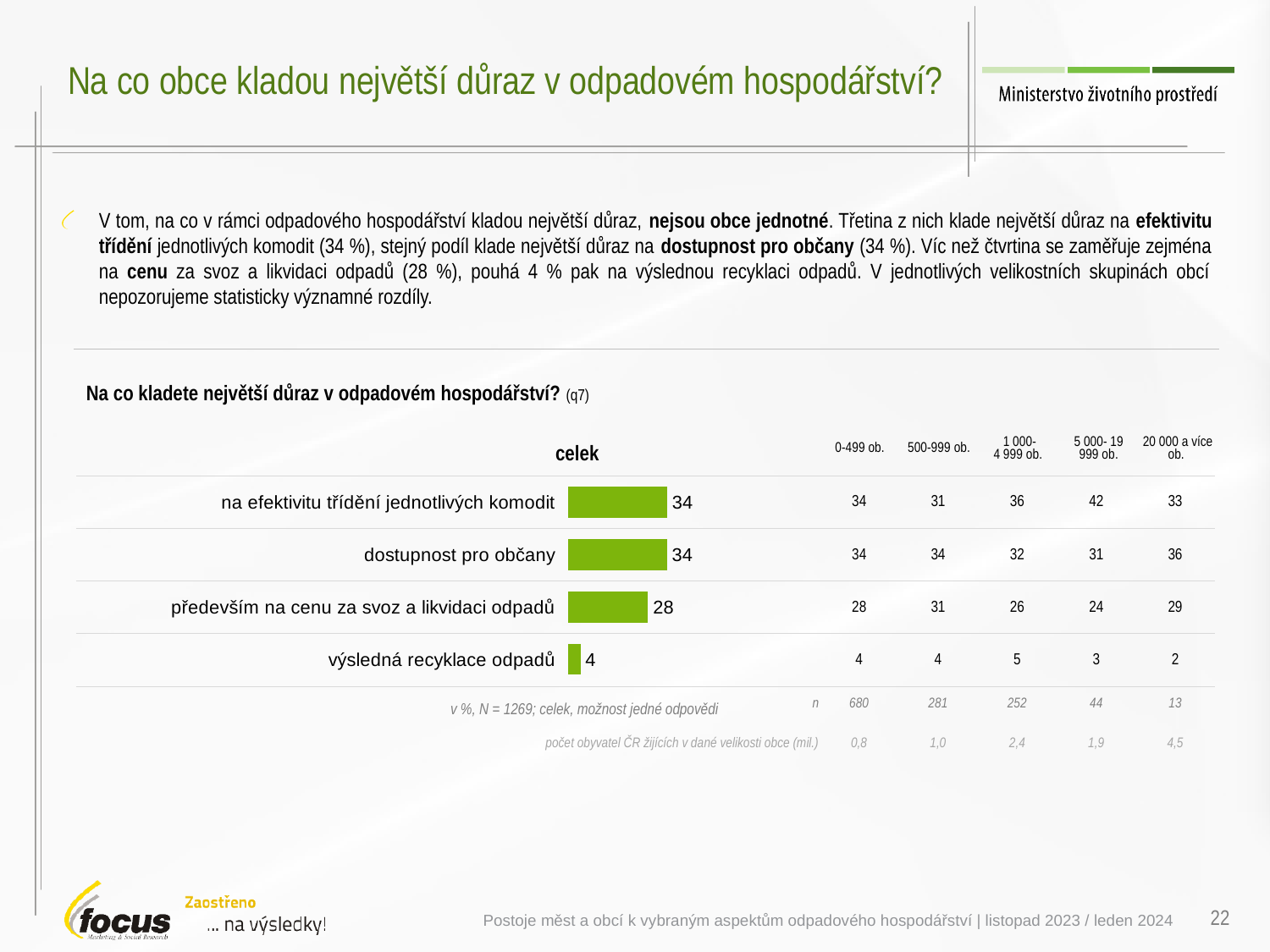

# Na co obce kladou největší důraz v odpadovém hospodářství?
V tom, na co v rámci odpadového hospodářství kladou největší důraz, nejsou obce jednotné. Třetina z nich klade největší důraz na efektivitu třídění jednotlivých komodit (34 %), stejný podíl klade největší důraz na dostupnost pro občany (34 %). Víc než čtvrtina se zaměřuje zejména na cenu za svoz a likvidaci odpadů (28 %), pouhá 4 % pak na výslednou recyklaci odpadů. V jednotlivých velikostních skupinách obcí nepozorujeme statisticky významné rozdíly.
Na co kladete největší důraz v odpadovém hospodářství? (q7)
|  | 0-499 ob. | 500-999 ob. | 1 000- 4 999 ob. | 5 000- 19 999 ob. | 20 000 a více ob. |
| --- | --- | --- | --- | --- | --- |
|  | 34 | 31 | 36 | 42 | 33 |
|  | 34 | 34 | 32 | 31 | 36 |
|  | 28 | 31 | 26 | 24 | 29 |
|  | 4 | 4 | 5 | 3 | 2 |
| n | 680 | 281 | 252 | 44 | 13 |
| počet obyvatel ČR žijících v dané velikosti obce (mil.) | 0,8 | 1,0 | 2,4 | 1,9 | 4,5 |
celek

### Chart

| Category |  |
|---|---|
| na efektivitu třídění jednotlivých komodit | 34.17740434263 |
| dostupnost pro občany | 34.10452014295 |
| především na cenu za svoz a likvidaci odpadů | 27.58187440688 |
| výsledná recyklace odpadů | 4.136201107546 |
v %, N = 1269; celek, možnost jedné odpovědi